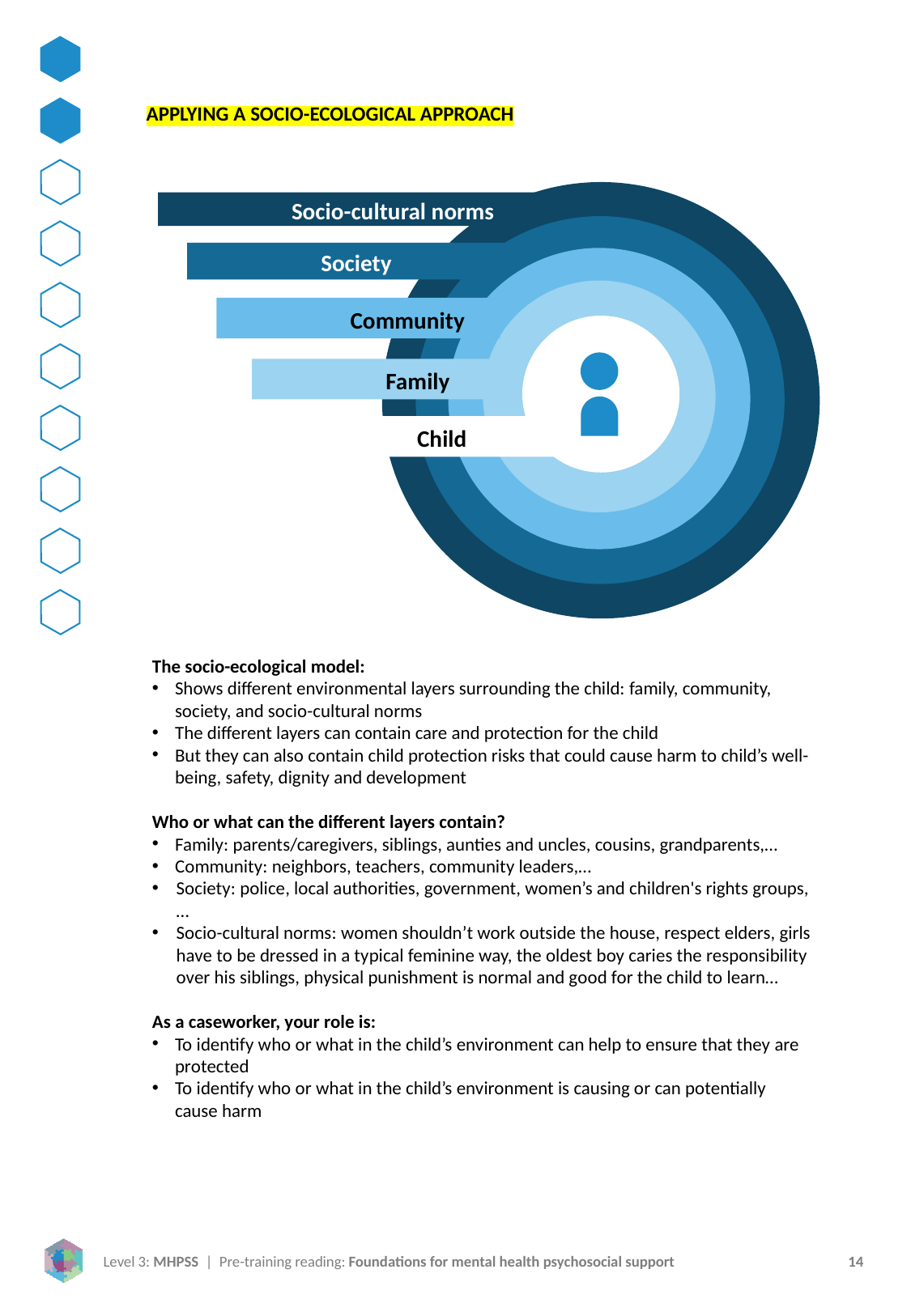

APPLYING A SOCIO-ECOLOGICAL APPROACH

	Socio-cultural norms

	Society

	Community

	Family

	Child

The socio-ecological model:
Shows different environmental layers surrounding the child: family, community, society, and socio-cultural norms
The different layers can contain care and protection for the child
But they can also contain child protection risks that could cause harm to child’s well-being, safety, dignity and development

Who or what can the different layers contain?
Family: parents/caregivers, siblings, aunties and uncles, cousins, grandparents,…
Community: neighbors, teachers, community leaders,…
Society: police, local authorities, government, women’s and children's rights groups,…
Socio-cultural norms: women shouldn’t work outside the house, respect elders, girls have to be dressed in a typical feminine way, the oldest boy caries the responsibility over his siblings, physical punishment is normal and good for the child to learn…

As a caseworker, your role is:
To identify who or what in the child’s environment can help to ensure that they are protected
To identify who or what in the child’s environment is causing or can potentially cause harm